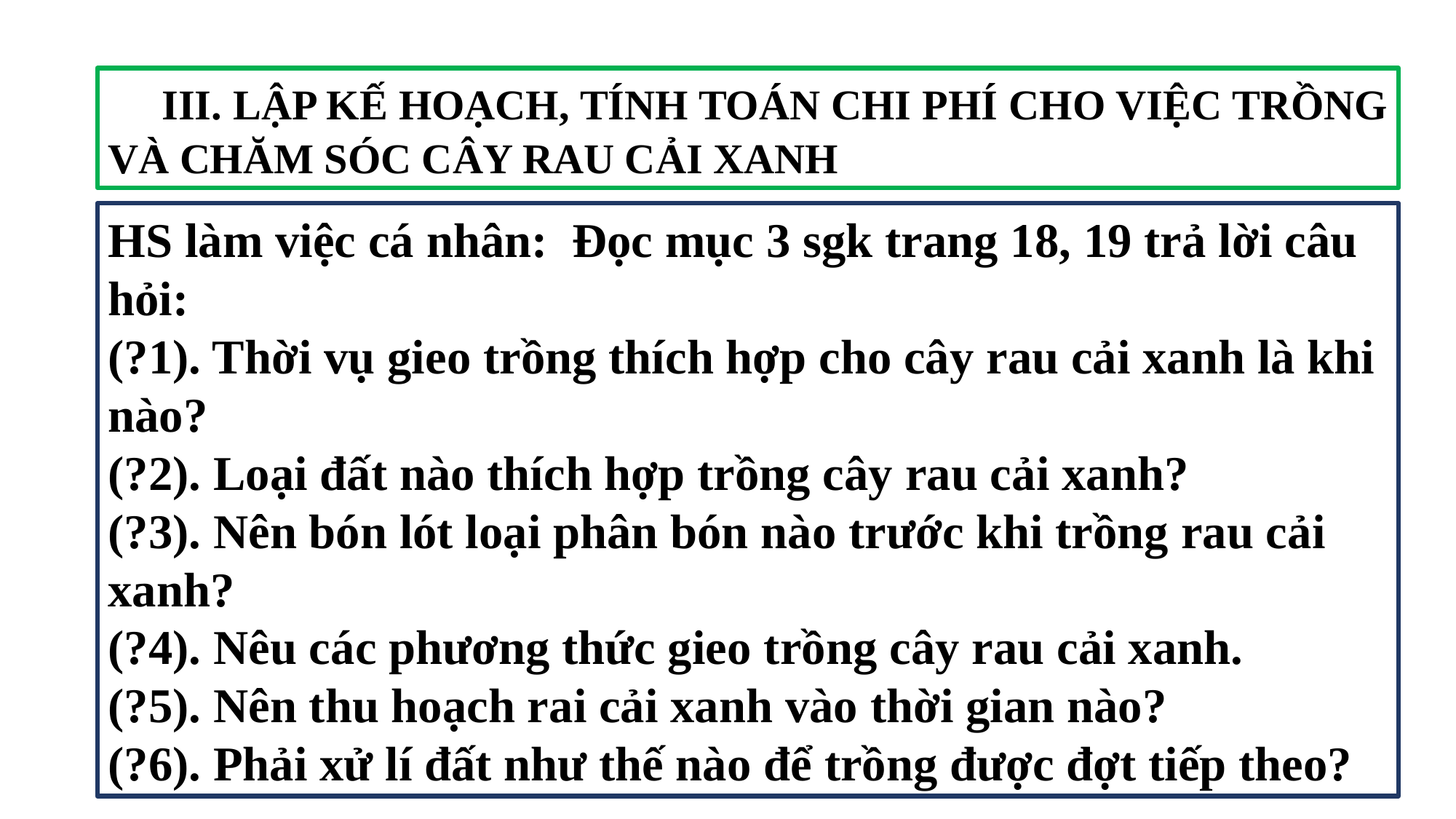

III. LẬP KẾ HOẠCH, TÍNH TOÁN CHI PHÍ CHO VIỆC TRỒNG VÀ CHĂM SÓC CÂY RAU CẢI XANH
HS làm việc cá nhân:  Đọc mục 3 sgk trang 18, 19 trả lời câu hỏi:
(?1). Thời vụ gieo trồng thích hợp cho cây rau cải xanh là khi nào?
(?2). Loại đất nào thích hợp trồng cây rau cải xanh?
(?3). Nên bón lót loại phân bón nào trước khi trồng rau cải xanh?
(?4). Nêu các phương thức gieo trồng cây rau cải xanh.
(?5). Nên thu hoạch rai cải xanh vào thời gian nào?
(?6). Phải xử lí đất như thế nào để trồng được đợt tiếp theo?